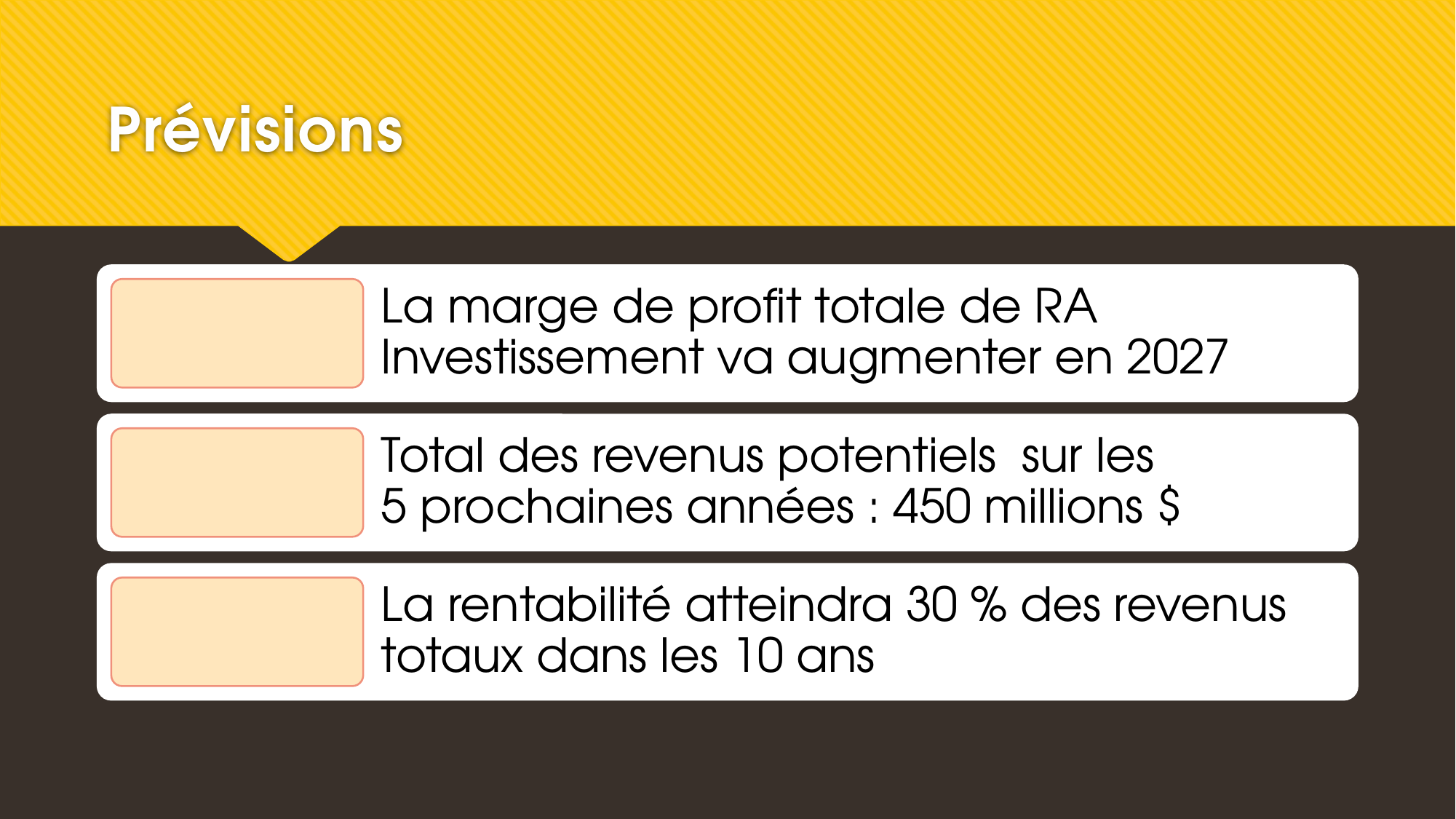

# Prévisions
La marge de profit totale de RA Investissement va augmenter en 2027
Total des revenus potentiels  sur les
5 prochaines années : 450 millions $
La rentabilité atteindra 30 % des revenus totaux dans les 10 ans